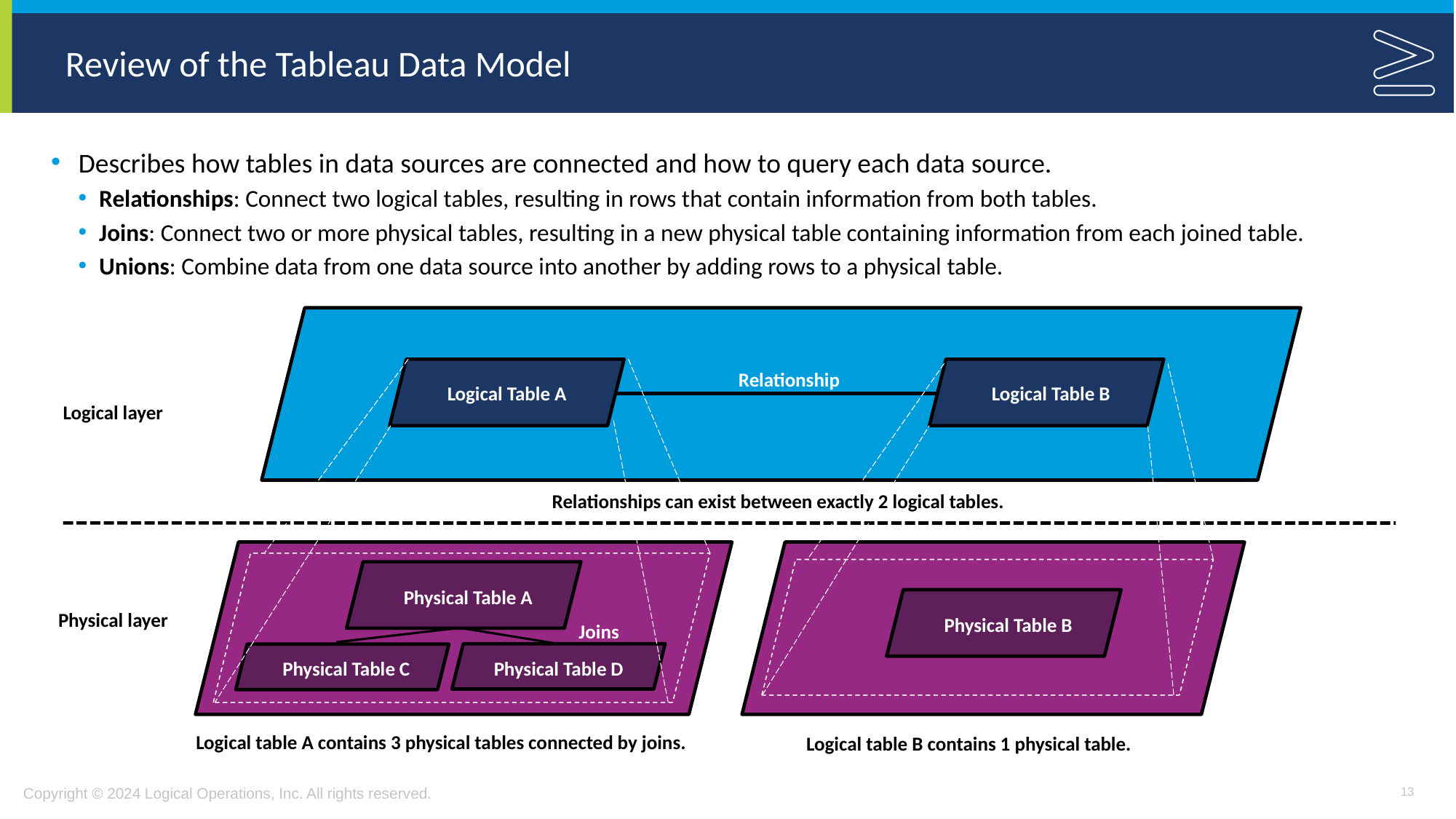

# Review of the Tableau Data Model
Describes how tables in data sources are connected and how to query each data source.
Relationships: Connect two logical tables, resulting in rows that contain information from both tables.
Joins: Connect two or more physical tables, resulting in a new physical table containing information from each joined table.
Unions: Combine data from one data source into another by adding rows to a physical table.

Logical Table A

Logical Table B
Relationship

Logical layer

Relationships can exist between exactly 2 logical tables.

Physical Table A

Physical Table B
Physical layer
Joins

Physical Table D

Physical Table C
Logical table A contains 3 physical tables connected by joins.
Logical table B contains 1 physical table.
13